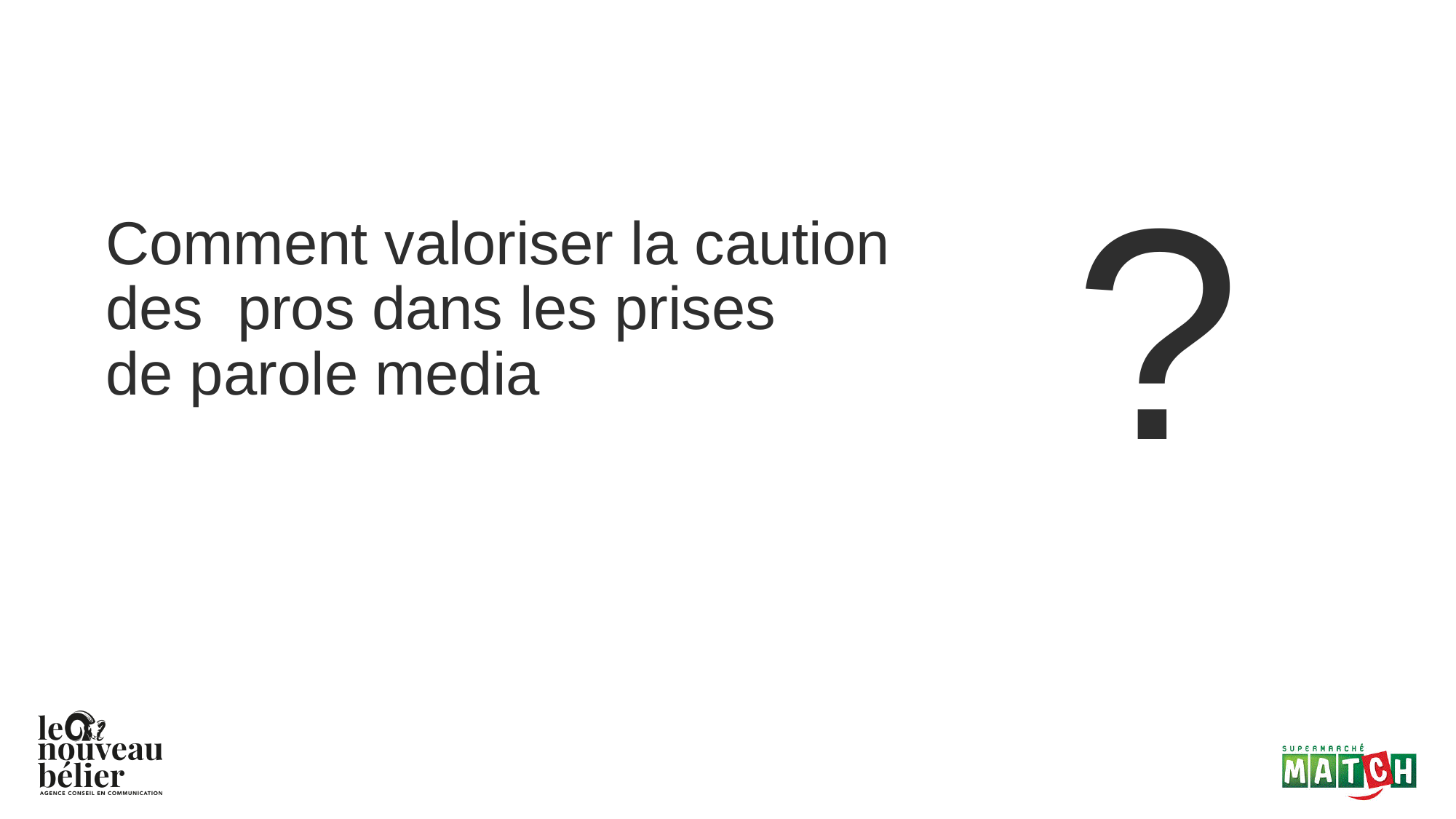

?
Comment valoriser la caution
des  pros dans les prises
de parole media